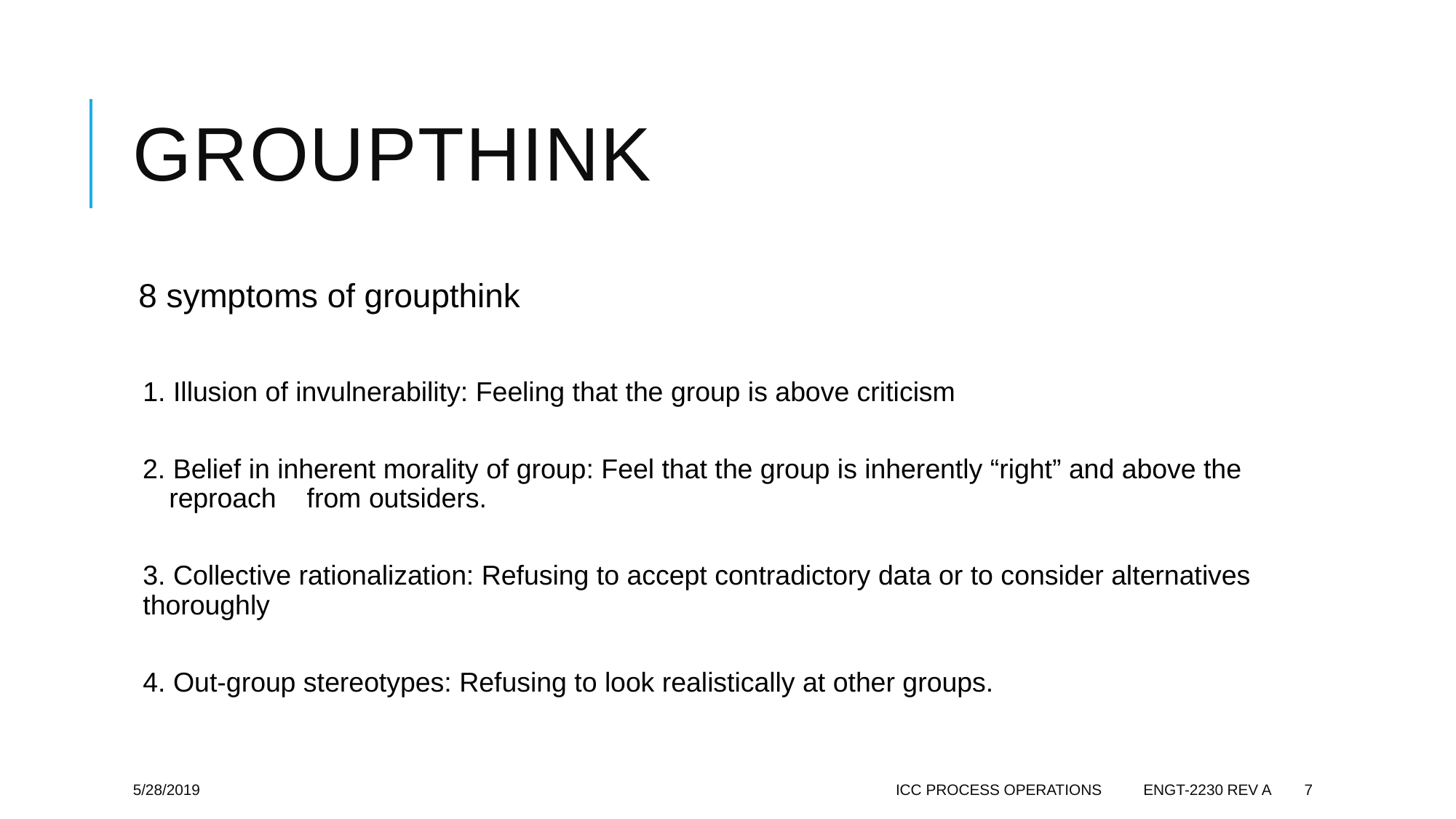

# Groupthink
8 symptoms of groupthink

1. Illusion of invulnerability: Feeling that the group is above criticism

2. Belief in inherent morality of group: Feel that the group is inherently “right” and above the reproach    from outsiders.

3. Collective rationalization: Refusing to accept contradictory data or to consider alternatives thoroughly

4. Out-group stereotypes: Refusing to look realistically at other groups.
5/28/2019
ICC Process Operations          ENGT-2230 Rev A
7